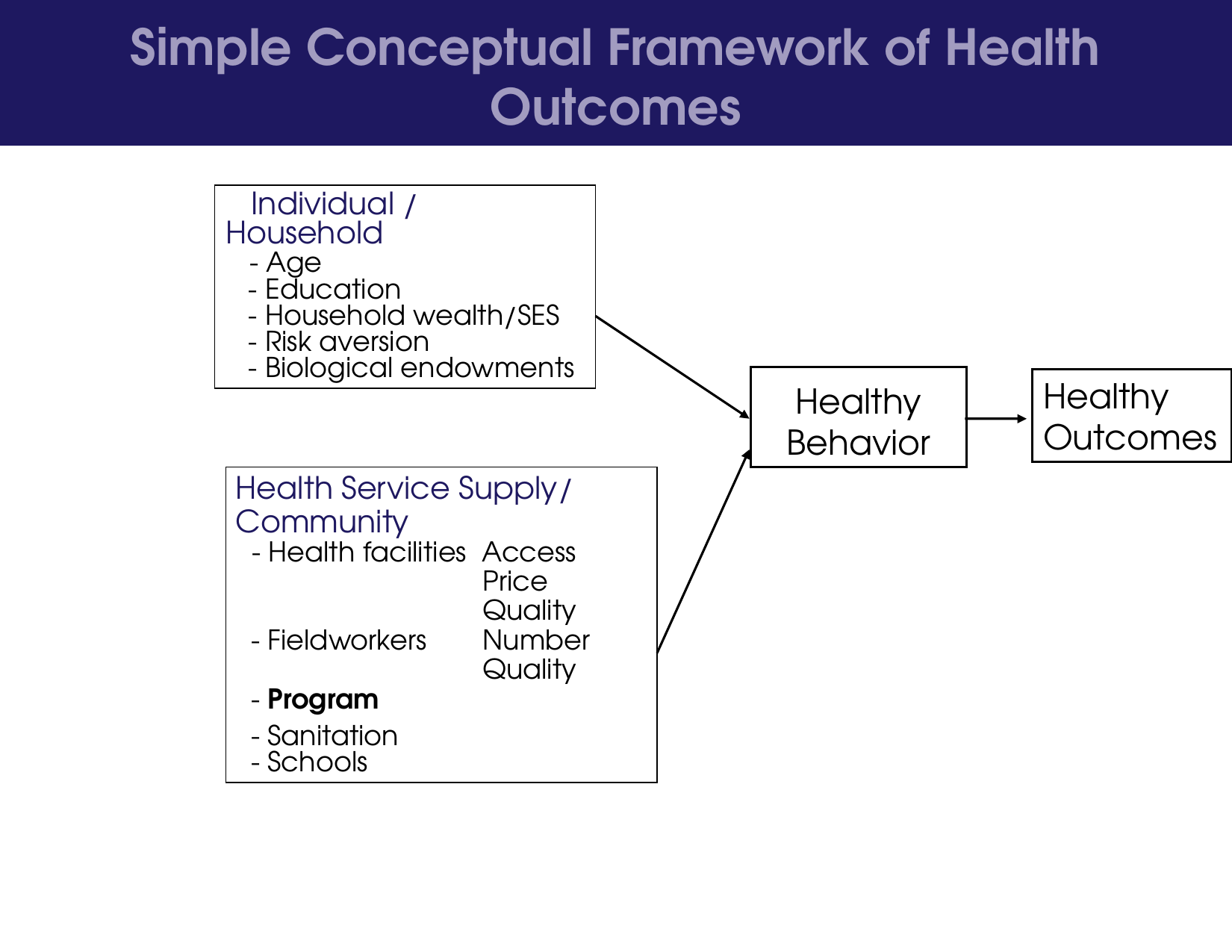

Simple Conceptual Framework of Health Outcomes

   Individual / Household
   - Age
   - Education
   - Household wealth/SES
   - Risk aversion
   - Biological endowments

Healthy
Behavior
Healthy
Outcomes

Health Service Supply/ Community
  - Health facilities  Access
		   Price
		   Quality
  - Fieldworkers    	   Number
		   Quality
  - Program

  - Sanitation
  - Schools